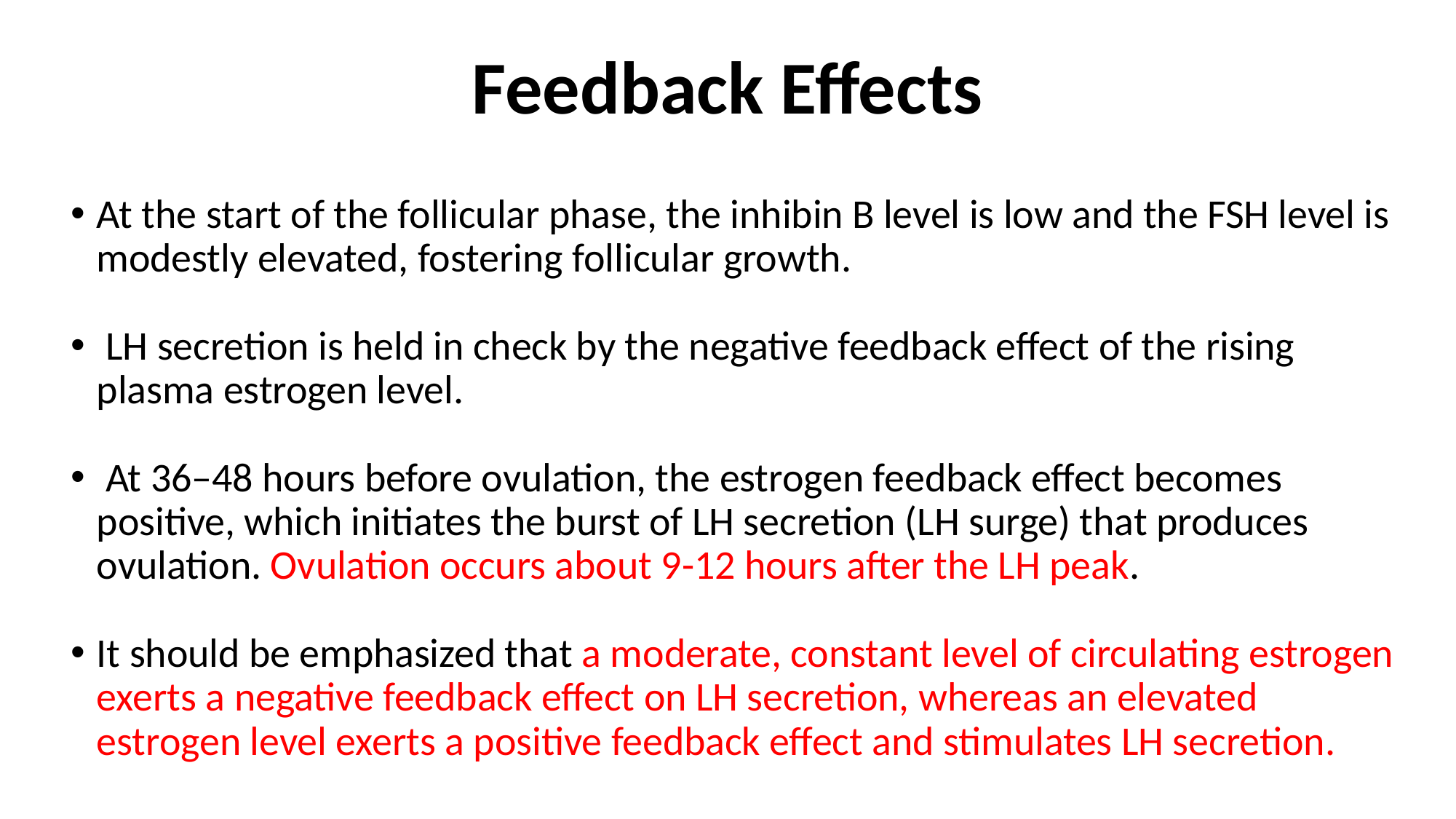

# Feedback Effects
At the start of the follicular phase, the inhibin B level is low and the FSH level is modestly elevated, fostering follicular growth.

 LH secretion is held in check by the negative feedback effect of the rising plasma estrogen level.

 At 36–48 hours before ovulation, the estrogen feedback effect becomes positive, which initiates the burst of LH secretion (LH surge) that produces ovulation. Ovulation occurs about 9-12 hours after the LH peak.

It should be emphasized that a moderate, constant level of circulating estrogen exerts a negative feedback effect on LH secretion, whereas an elevated estrogen level exerts a positive feedback effect and stimulates LH secretion.